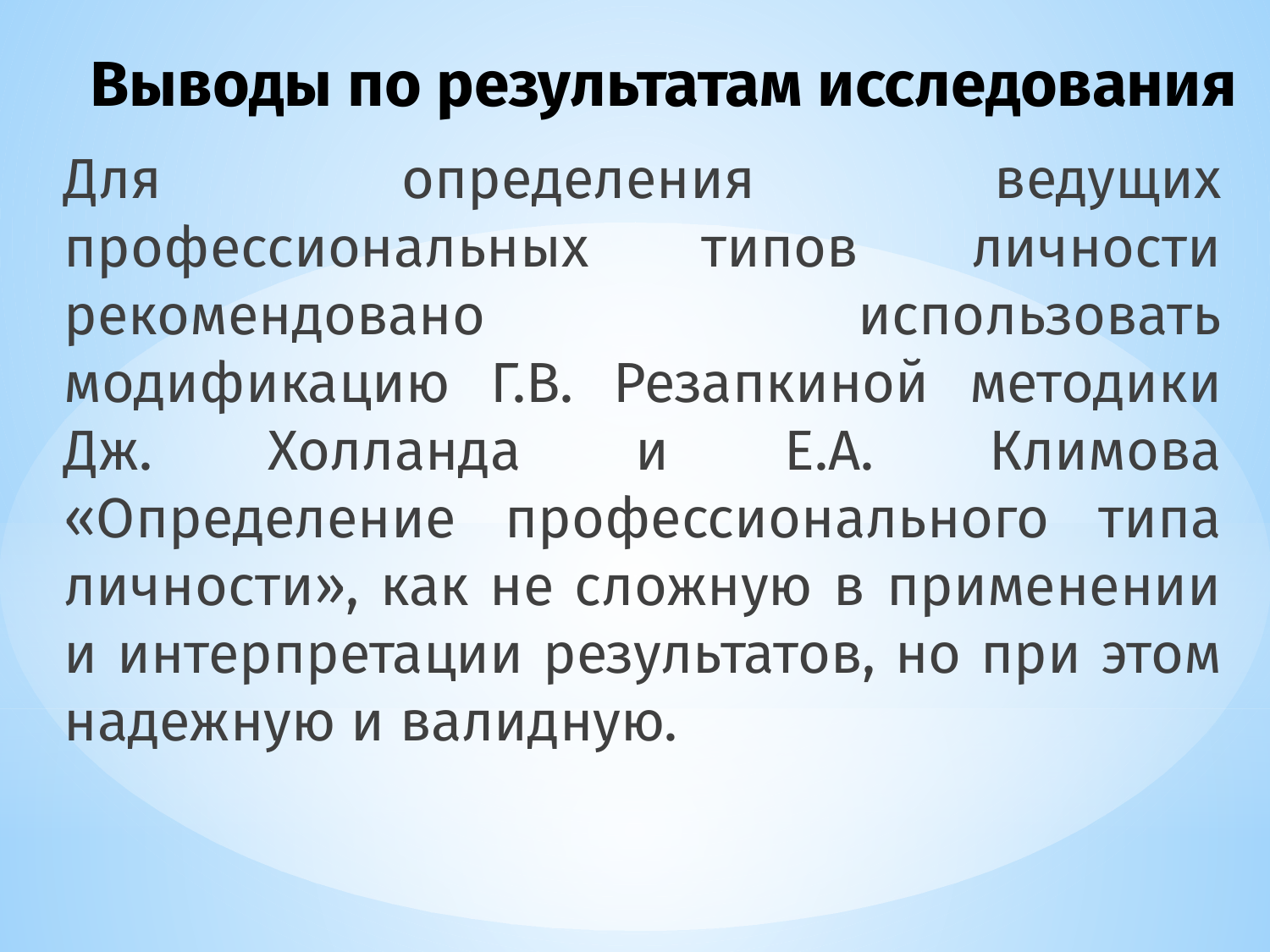

# Выводы по результатам исследования
Для определения ведущих профессиональных типов личности рекомендовано использовать модификацию Г.В. Резапкиной методики Дж. Холланда и Е.А. Климова «Определение профессионального типа личности», как не сложную в применении и интерпретации результатов, но при этом надежную и валидную.